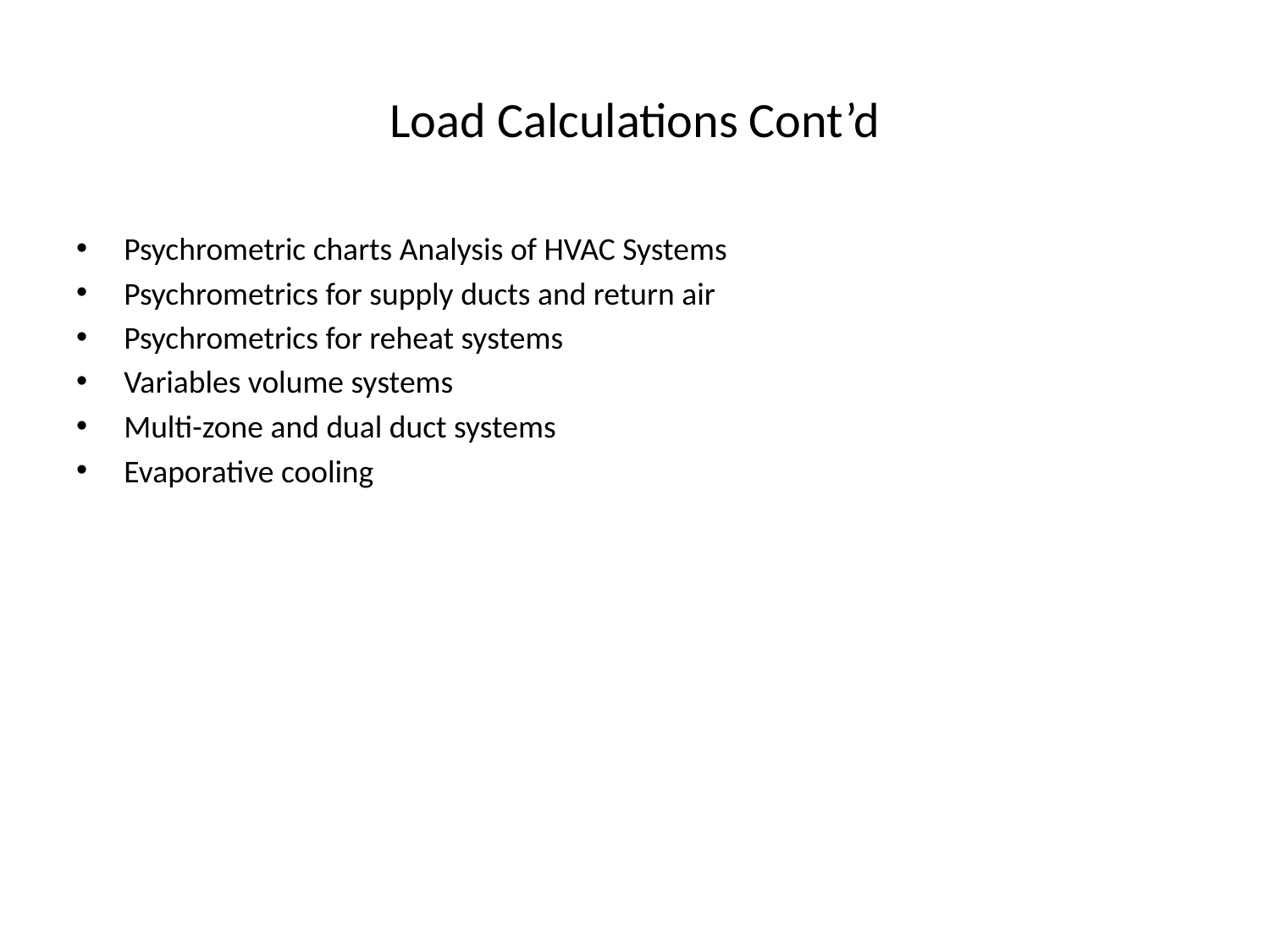

# Load Calculations Cont’d
Psychrometric charts Analysis of HVAC Systems
Psychrometrics for supply ducts and return air
Psychrometrics for reheat systems
Variables volume systems
Multi-zone and dual duct systems
Evaporative cooling